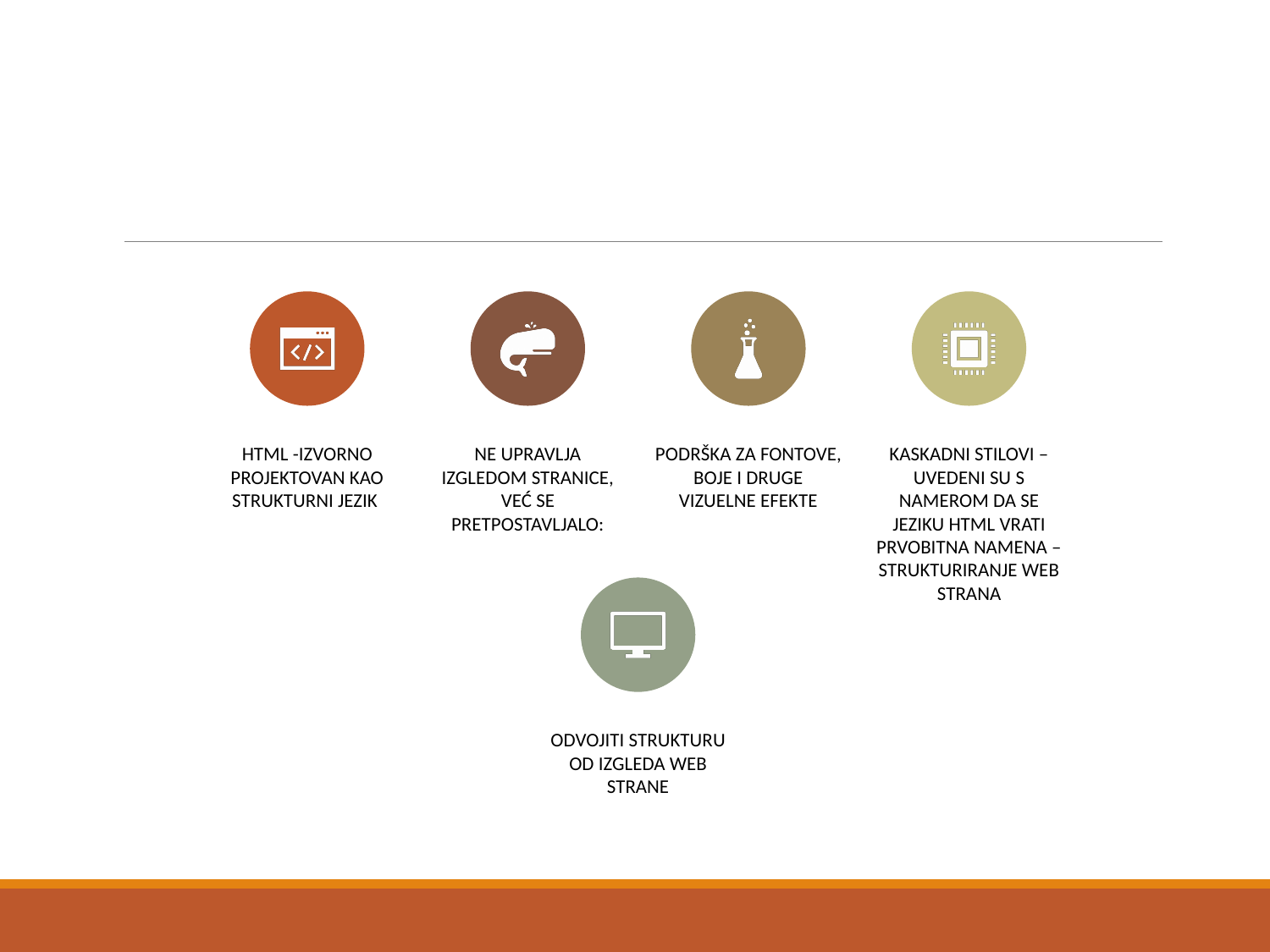

HTML -izvorno projektovan kao strukturni jezik
Ne upravlja izgledom stranice, već se pretpostavljalo:
Podrška za fontove, boje i druge vizuelne efekte
Kaskadni stilovi – uvedeni su s namerom da se jeziku HTML vrati prvobitna namena – strukturiranje Web strana
Odvojiti strukturu od izgleda Web strane